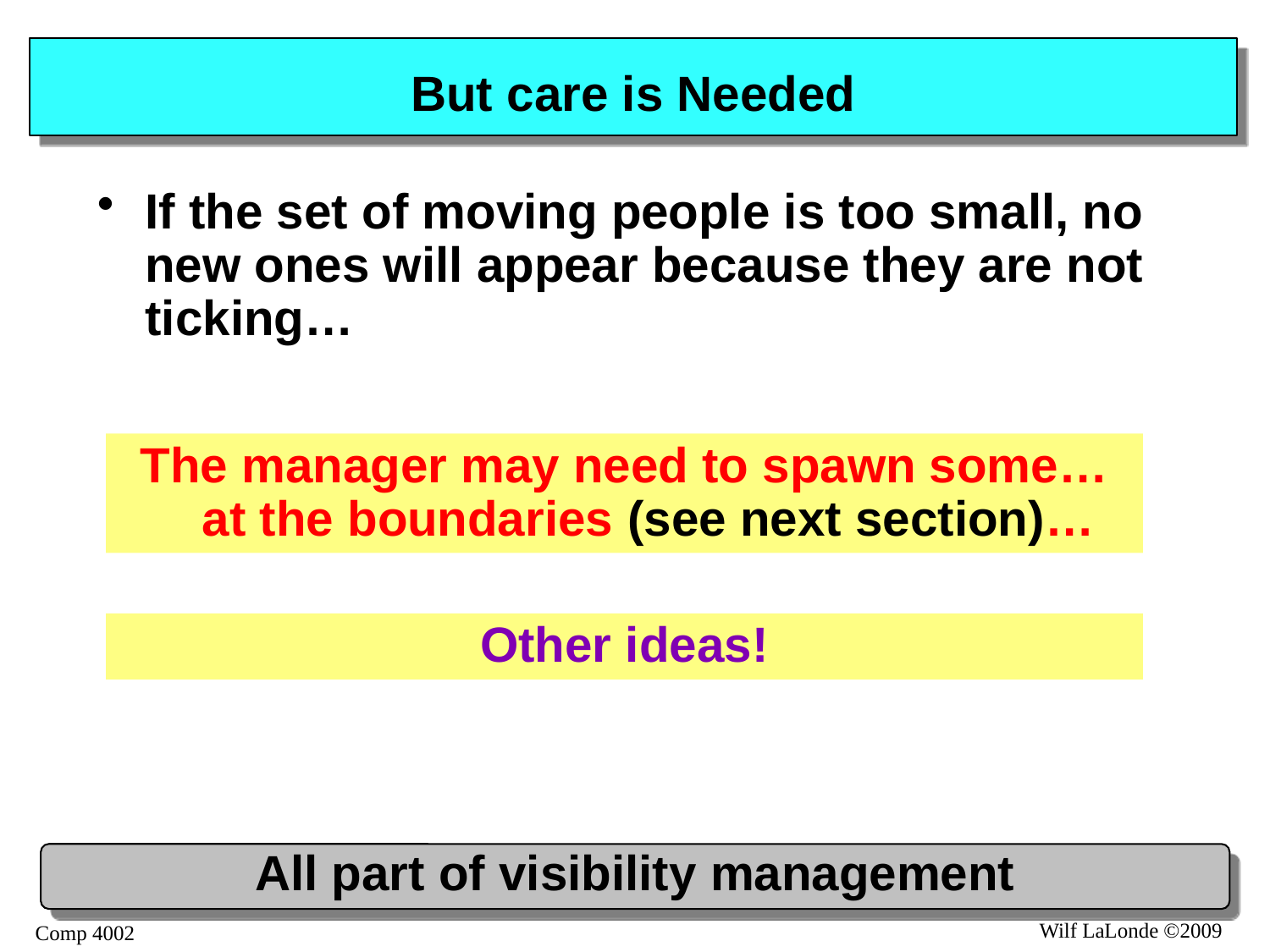

# But care is Needed
If the set of moving people is too small, no new ones will appear because they are not ticking…
The manager may need to spawn some… at the boundaries (see next section)…
Other ideas!
All part of visibility management